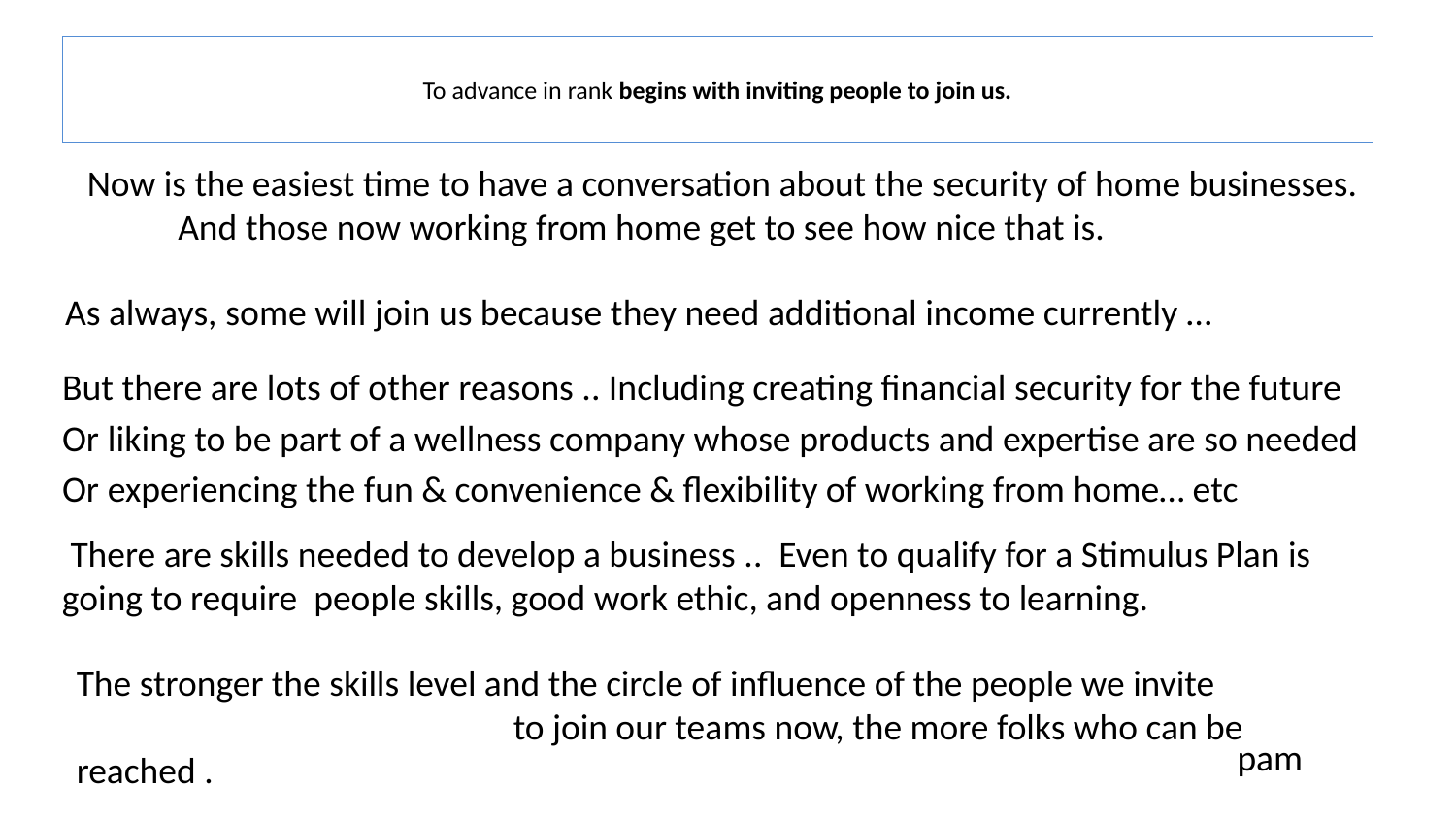

# To advance in rank begins with inviting people to join us.
Now is the easiest time to have a conversation about the security of home businesses.
           And those now working from home get to see how nice that is.
 As always, some will join us because they need additional income currently …

But there are lots of other reasons .. Including creating financial security for the future
Or liking to be part of a wellness company whose products and expertise are so needed
Or experiencing the fun & convenience & flexibility of working from home… etc

 There are skills needed to develop a business ..  Even to qualify for a Stimulus Plan is going to require  people skills, good work ethic, and openness to learning.
The stronger the skills level and the circle of influence of the people we invite		 		to join our teams now, the more folks who can be reached .
pam